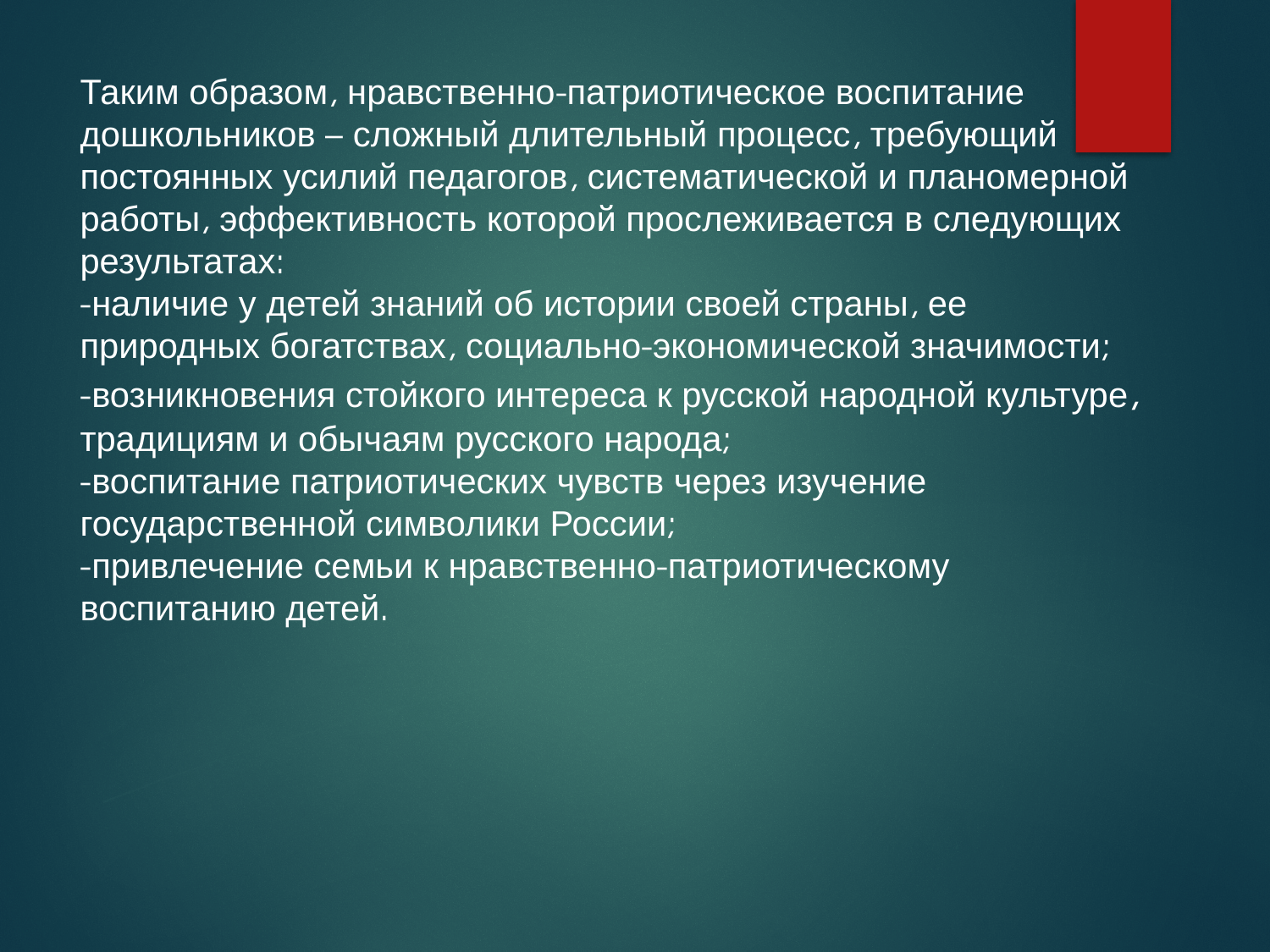

# Таким образом, нравственно-патриотическое воспитание дошкольников – сложный длительный процесс, требующий постоянных усилий педагогов, систематической и планомерной работы, эффективность которой прослеживается в следующих результатах: -наличие у детей знаний об истории своей страны, ее природных богатствах, социально-экономической значимости; -возникновения стойкого интереса к русской народной культуре, традициям и обычаям русского народа; -воспитание патриотических чувств через изучение государственной символики России; -привлечение семьи к нравственно-патриотическому воспитанию детей.